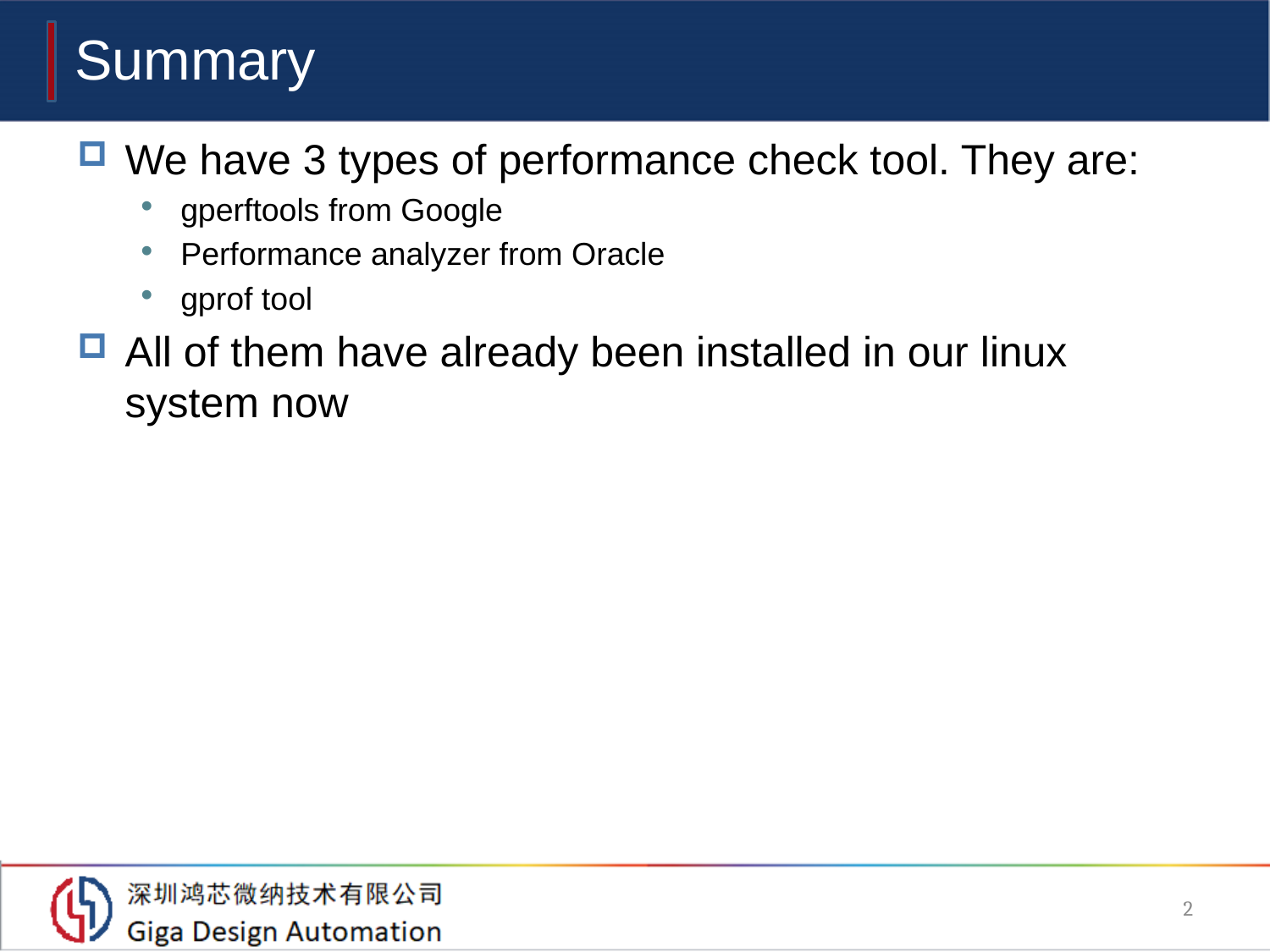

# Summary
We have 3 types of performance check tool. They are:
gperftools from Google
Performance analyzer from Oracle
gprof tool
All of them have already been installed in our linux system now
2